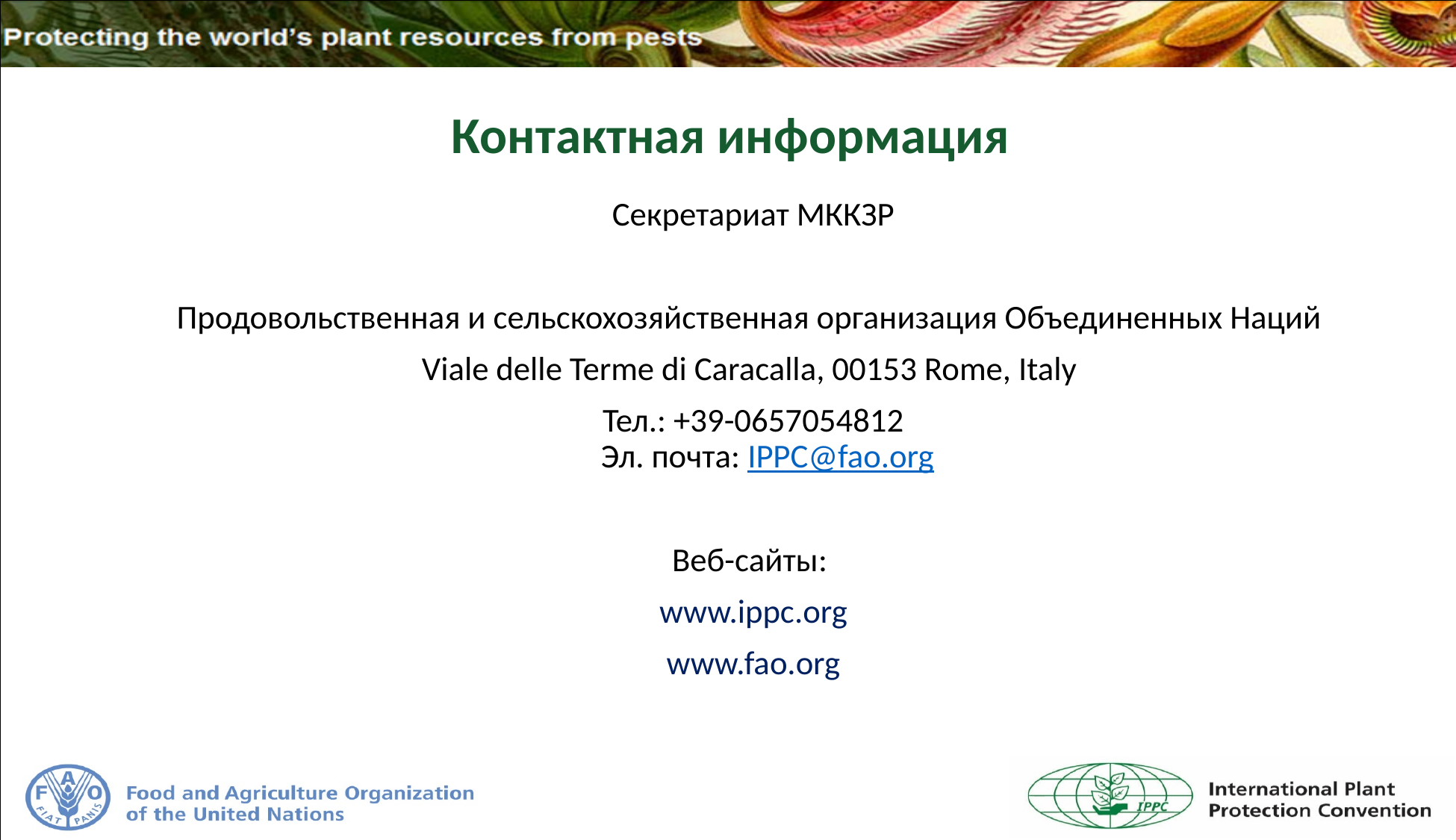

Контактная информация
Секретариат МККЗР

Продовольственная и сельскохозяйственная организация Объединенных Наций
Viale delle Terme di Caracalla, 00153 Rome, Italy
Тел.: +39-0657054812
Эл. почта: IPPC@fao.org

Веб-сайты:
www.ippc.org
www.fao.org